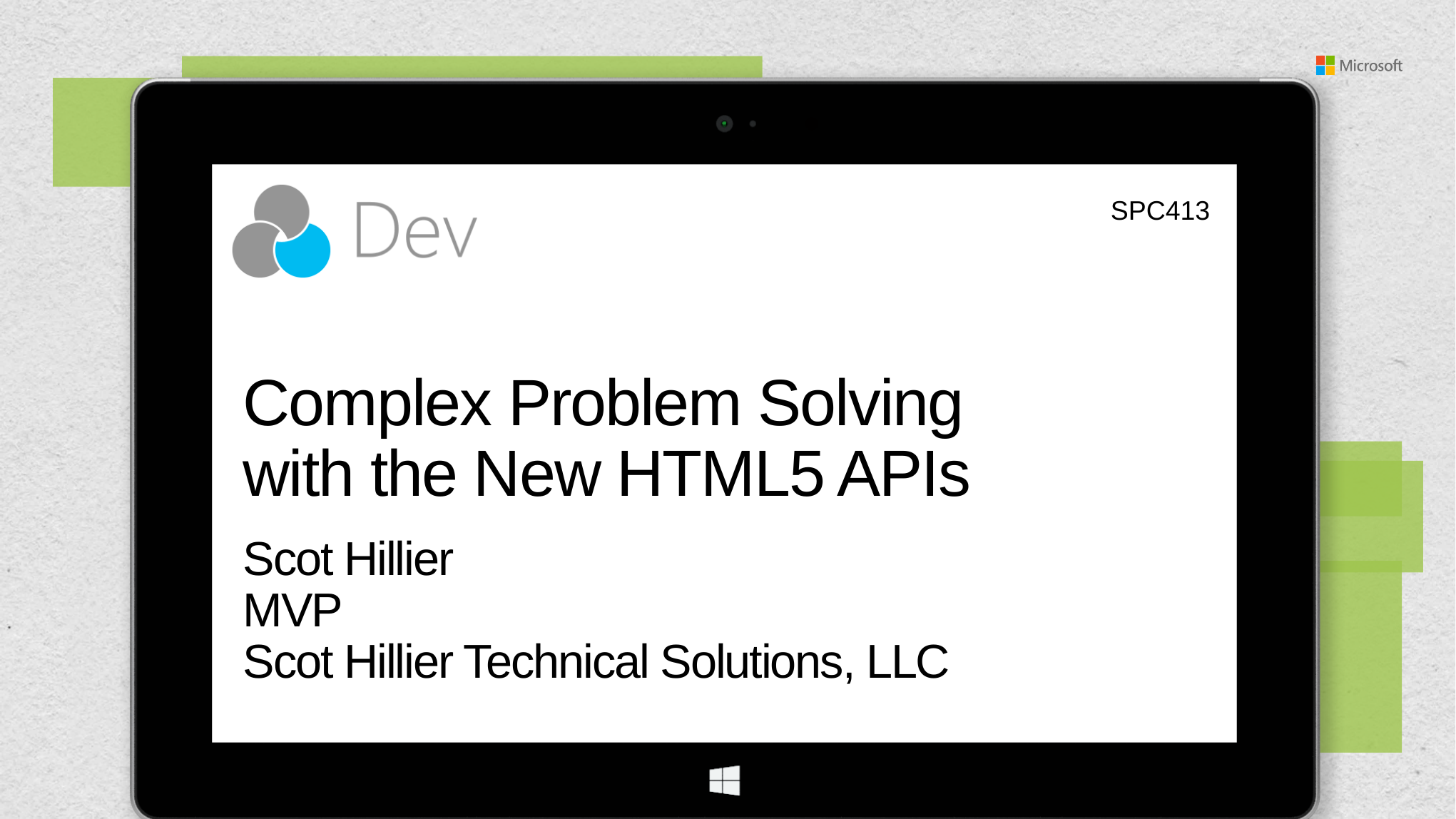

SPC413
# Complex Problem Solving with the New HTML5 APIs
Scot Hillier
MVP
Scot Hillier Technical Solutions, LLC